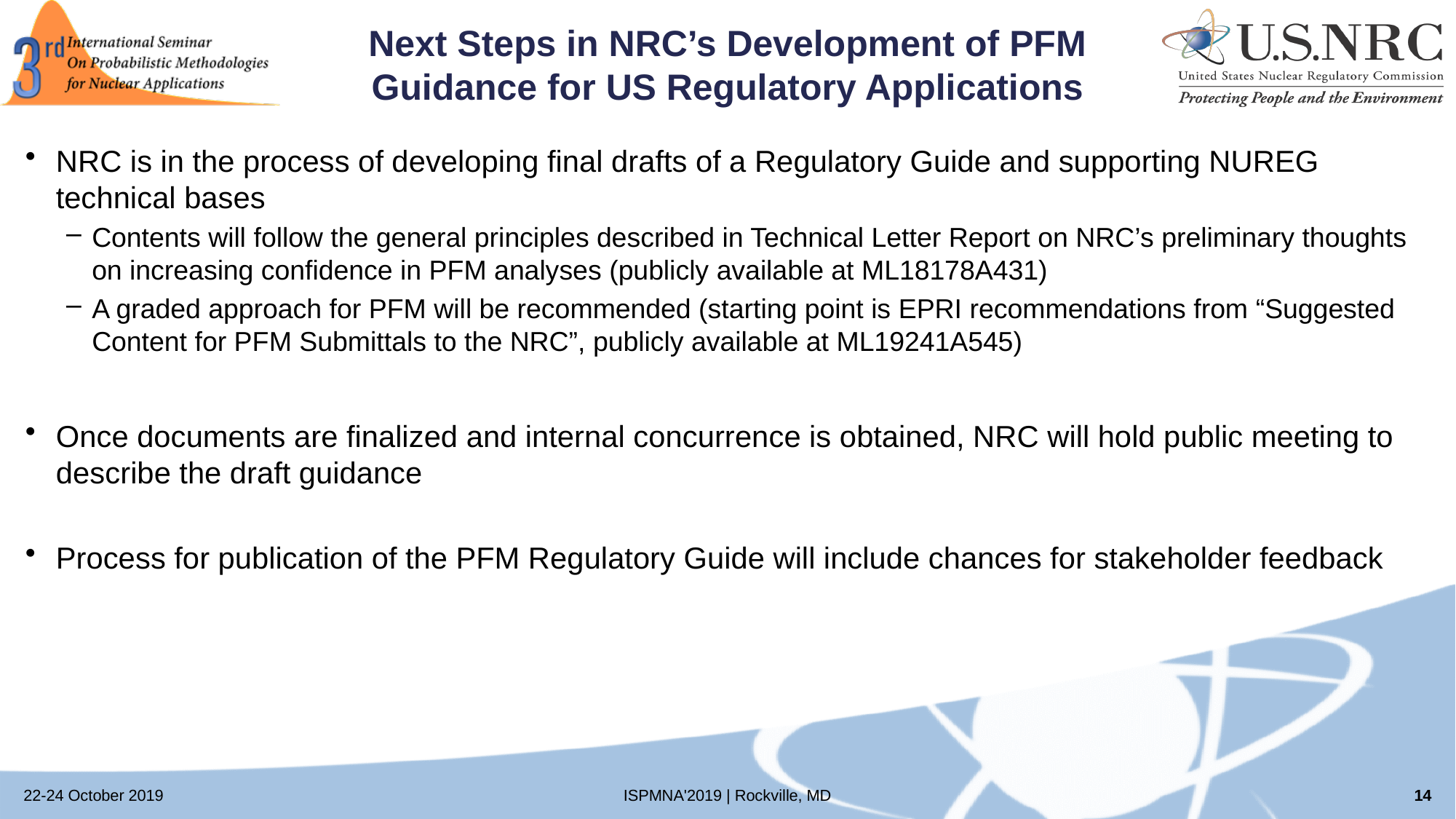

# Next Steps in NRC’s Development of PFM Guidance for US Regulatory Applications
NRC is in the process of developing final drafts of a Regulatory Guide and supporting NUREG technical bases
Contents will follow the general principles described in Technical Letter Report on NRC’s preliminary thoughts on increasing confidence in PFM analyses (publicly available at ML18178A431)
A graded approach for PFM will be recommended (starting point is EPRI recommendations from “Suggested Content for PFM Submittals to the NRC”, publicly available at ML19241A545)

Once documents are finalized and internal concurrence is obtained, NRC will hold public meeting to describe the draft guidance

Process for publication of the PFM Regulatory Guide will include chances for stakeholder feedback
22-24 October 2019
ISPMNA'2019 | Rockville, MD
14